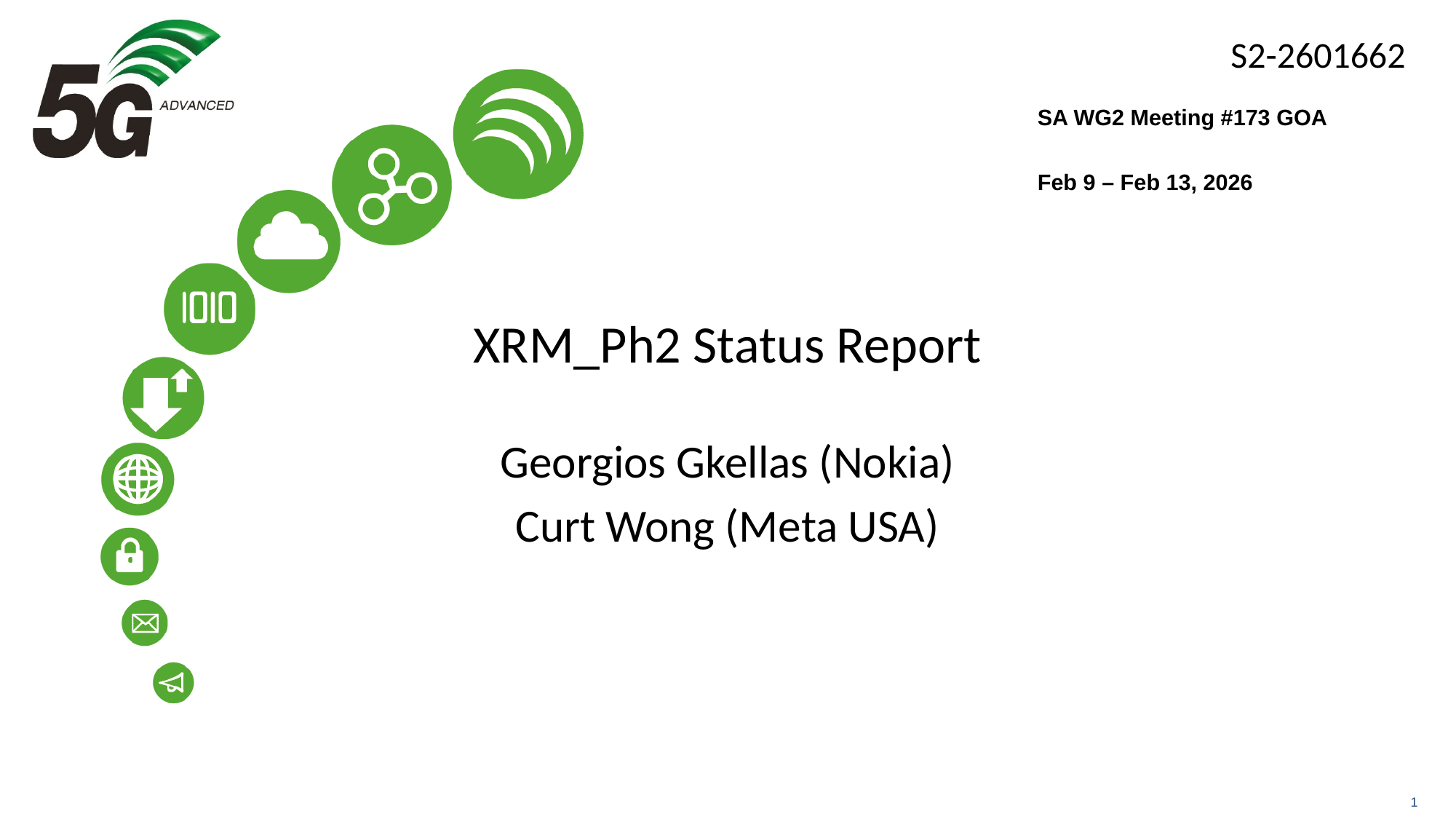

SA WG2 Meeting #173 GOA
Feb 9 – Feb 13, 2026
# XRM_Ph2 Status Report
Georgios Gkellas (Nokia)
Curt Wong (Meta USA)